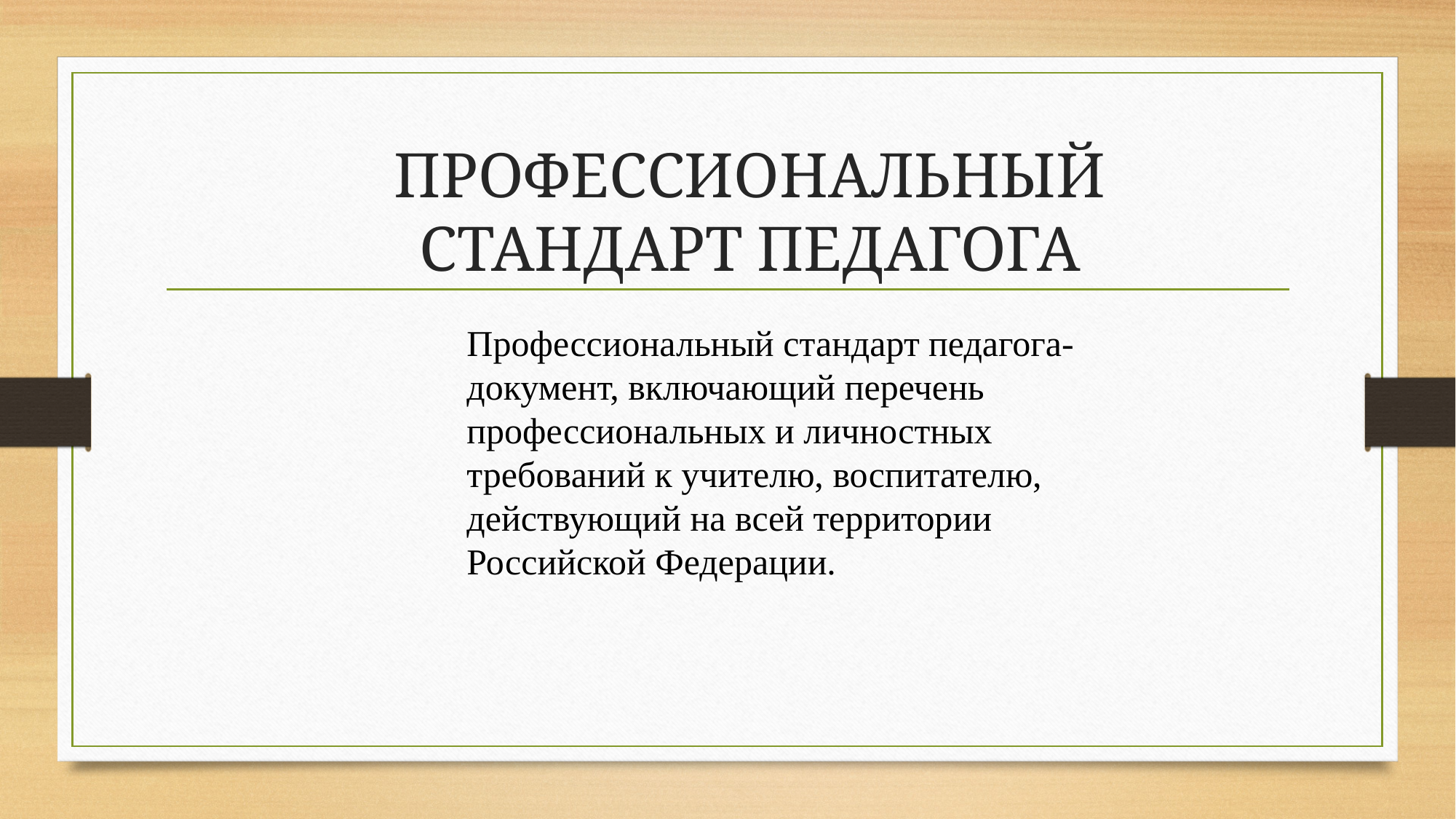

# ПРОФЕССИОНАЛЬНЫЙ СТАНДАРТ ПЕДАГОГА
Профессиональный стандарт педагога- документ, включающий перечень профессиональных и личностных требований к учителю, воспитателю, действующий на всей территории Российской Федерации.